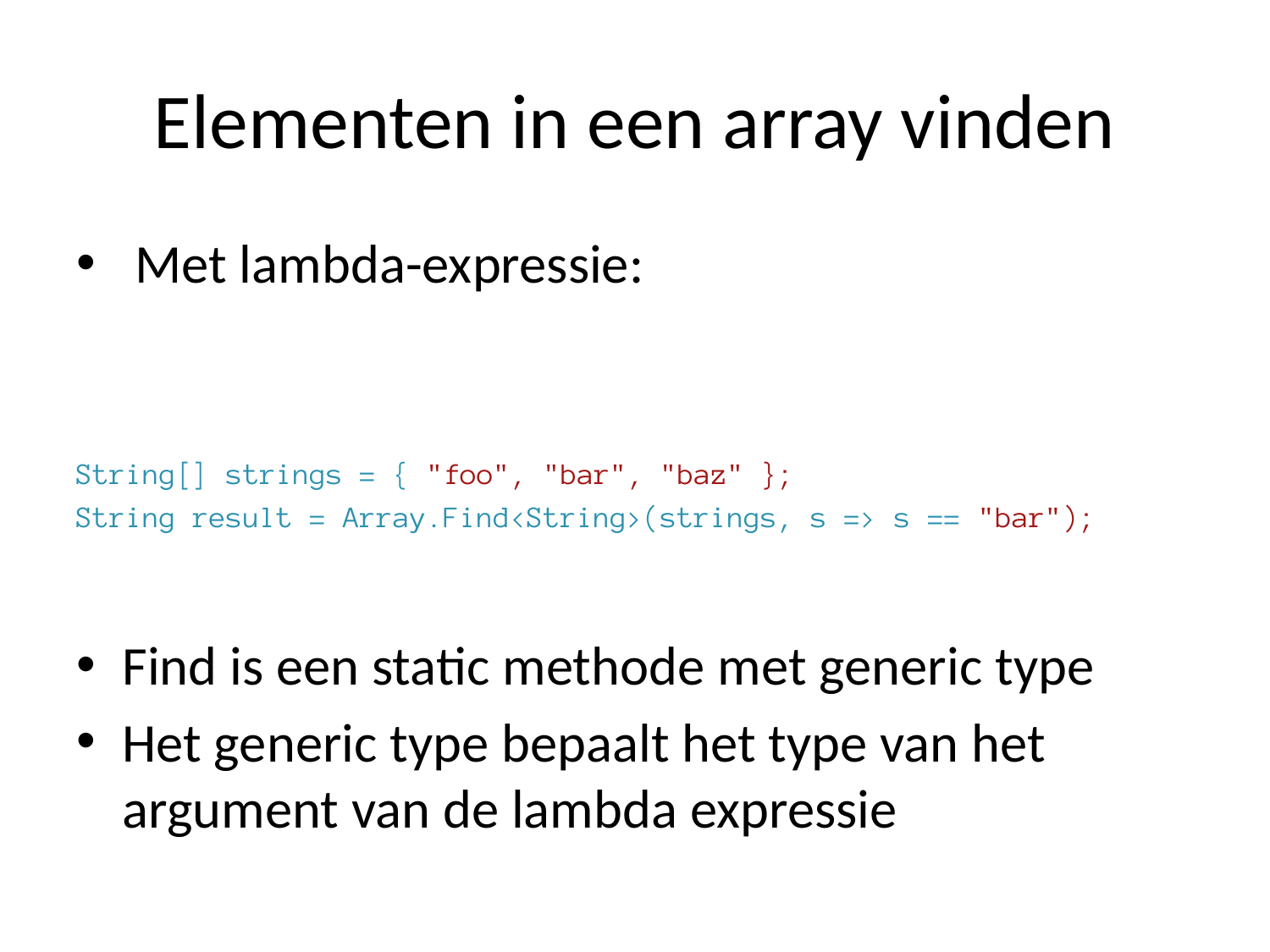

# Elementen in een array vinden
 Met lambda-expressie:

String[] strings = { "foo", "bar", "baz" };
String result = Array.Find<String>(strings, s => s == "bar");

Find is een static methode met generic type
Het generic type bepaalt het type van het argument van de lambda expressie